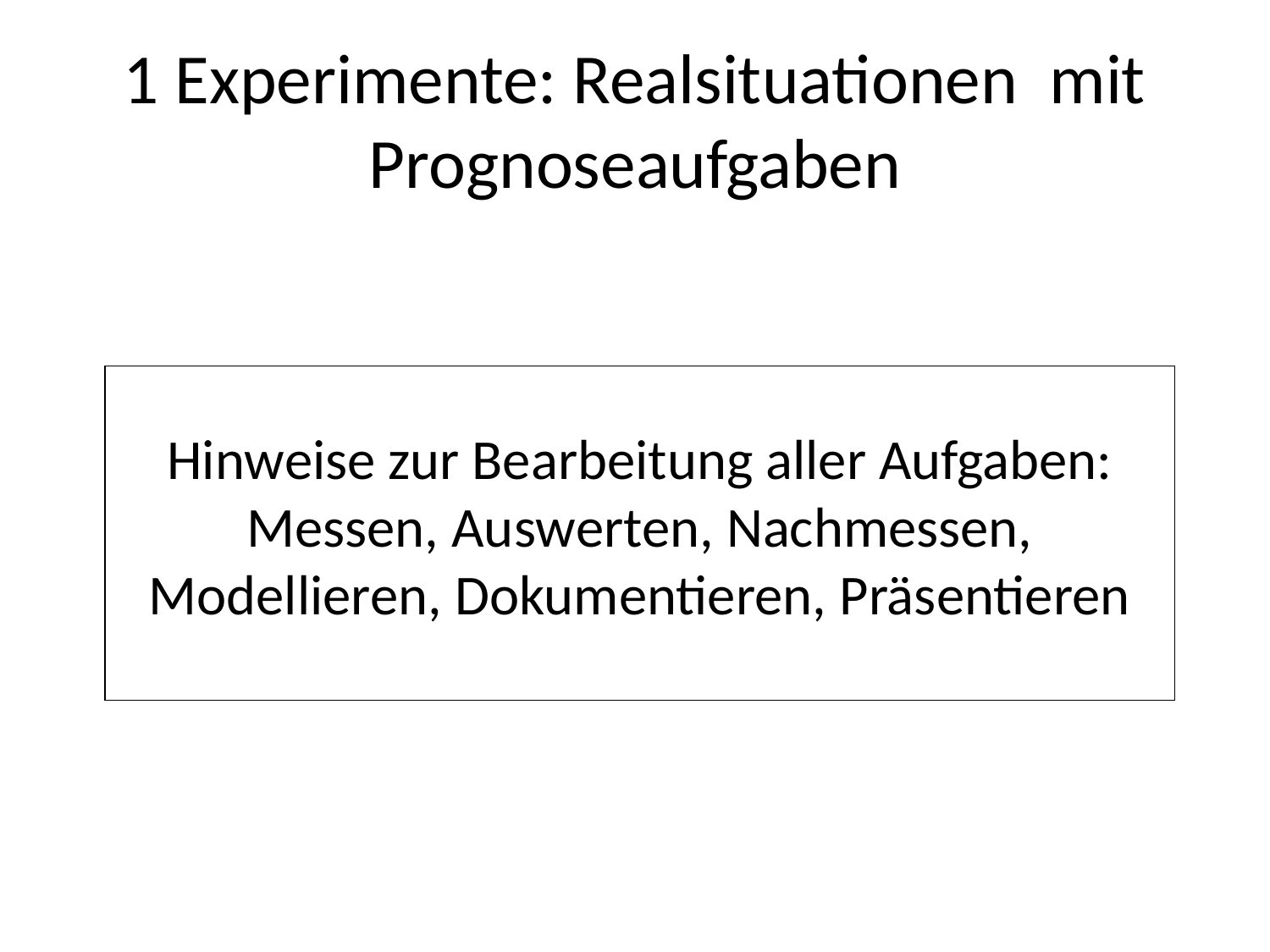

1 Experimente: Realsituationen  mit Prognoseaufgaben

Hinweise zur Bearbeitung aller Aufgaben: Messen, Auswerten, Nachmessen, Modellieren, Dokumentieren, Präsentieren